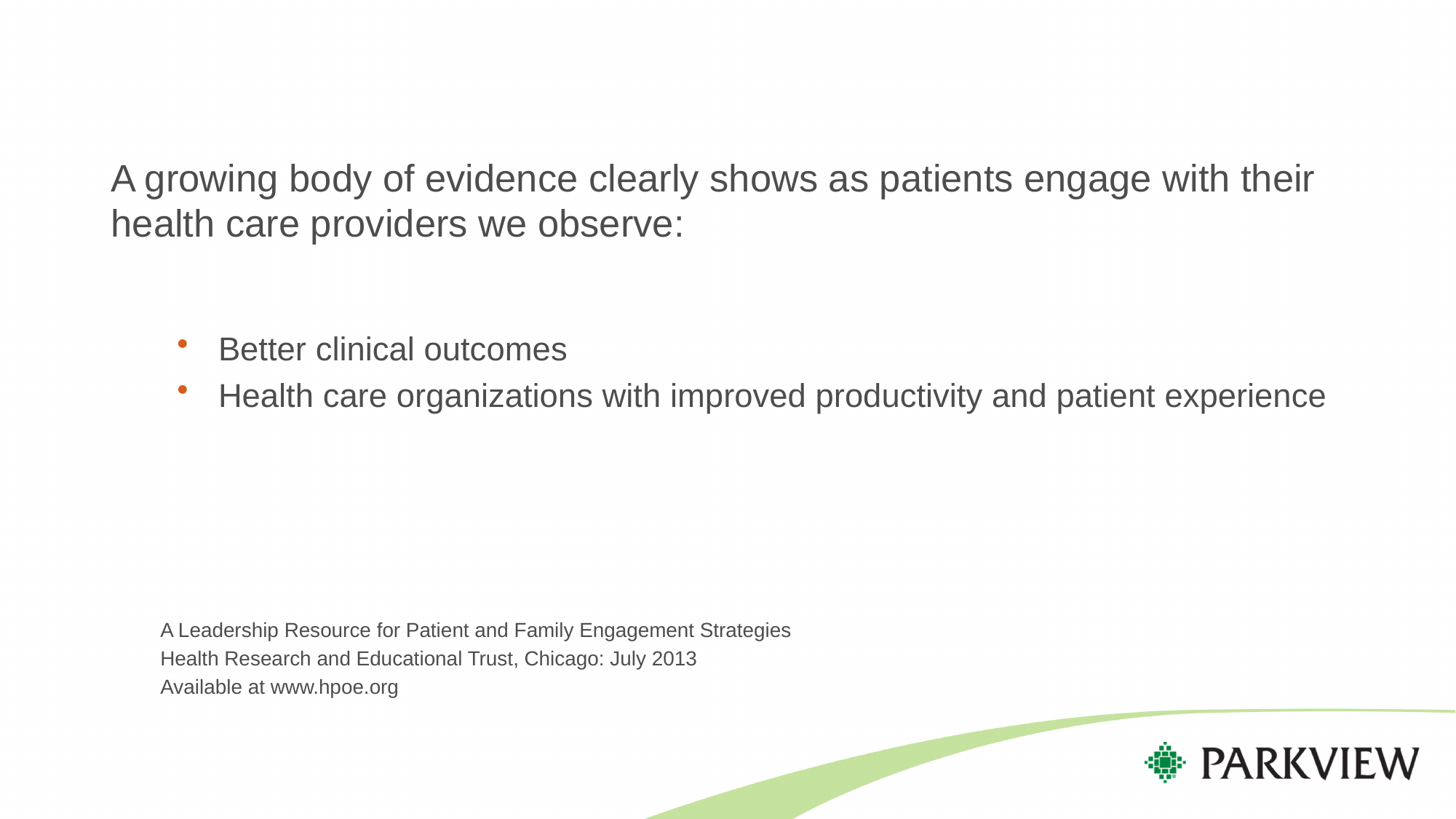

A growing body of evidence clearly shows as patients engage with their health care providers we observe:

Better clinical outcomes
Health care organizations with improved productivity and patient experience

A Leadership Resource for Patient and Family Engagement Strategies
Health Research and Educational Trust, Chicago: July 2013
Available at www.hpoe.org